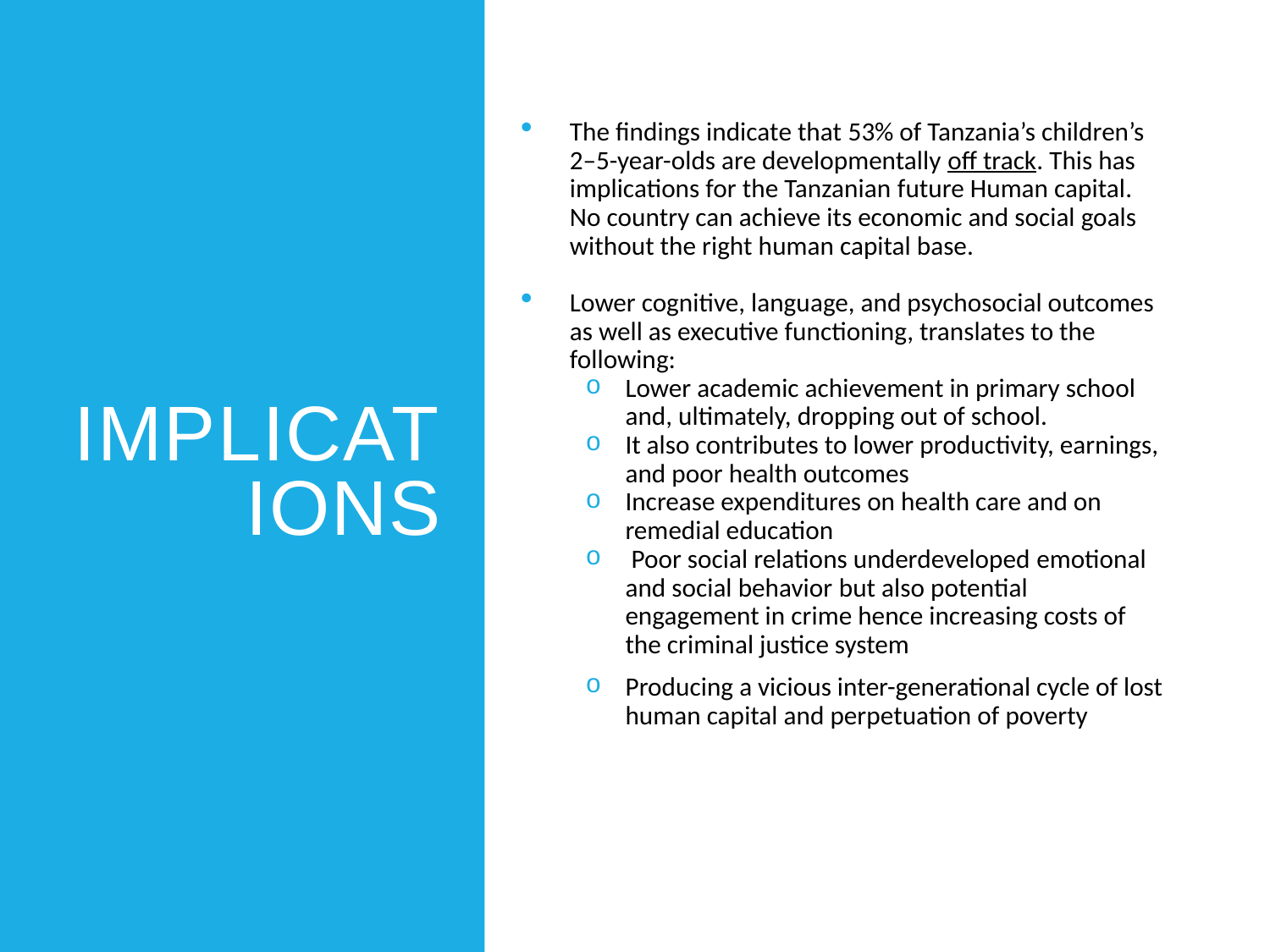

# IMPLICATIONS
The findings indicate that 53% of Tanzania’s children’s 2–5-year-olds are developmentally off track. This has implications for the Tanzanian future Human capital. No country can achieve its economic and social goals without the right human capital base.

Lower cognitive, language, and psychosocial outcomes as well as executive functioning, translates to the following:
Lower academic achievement in primary school and, ultimately, dropping out of school.
It also contributes to lower productivity, earnings, and poor health outcomes
Increase expenditures on health care and on remedial education
 Poor social relations underdeveloped emotional and social behavior but also potential engagement in crime hence increasing costs of the criminal justice system
Producing a vicious inter-generational cycle of lost human capital and perpetuation of poverty